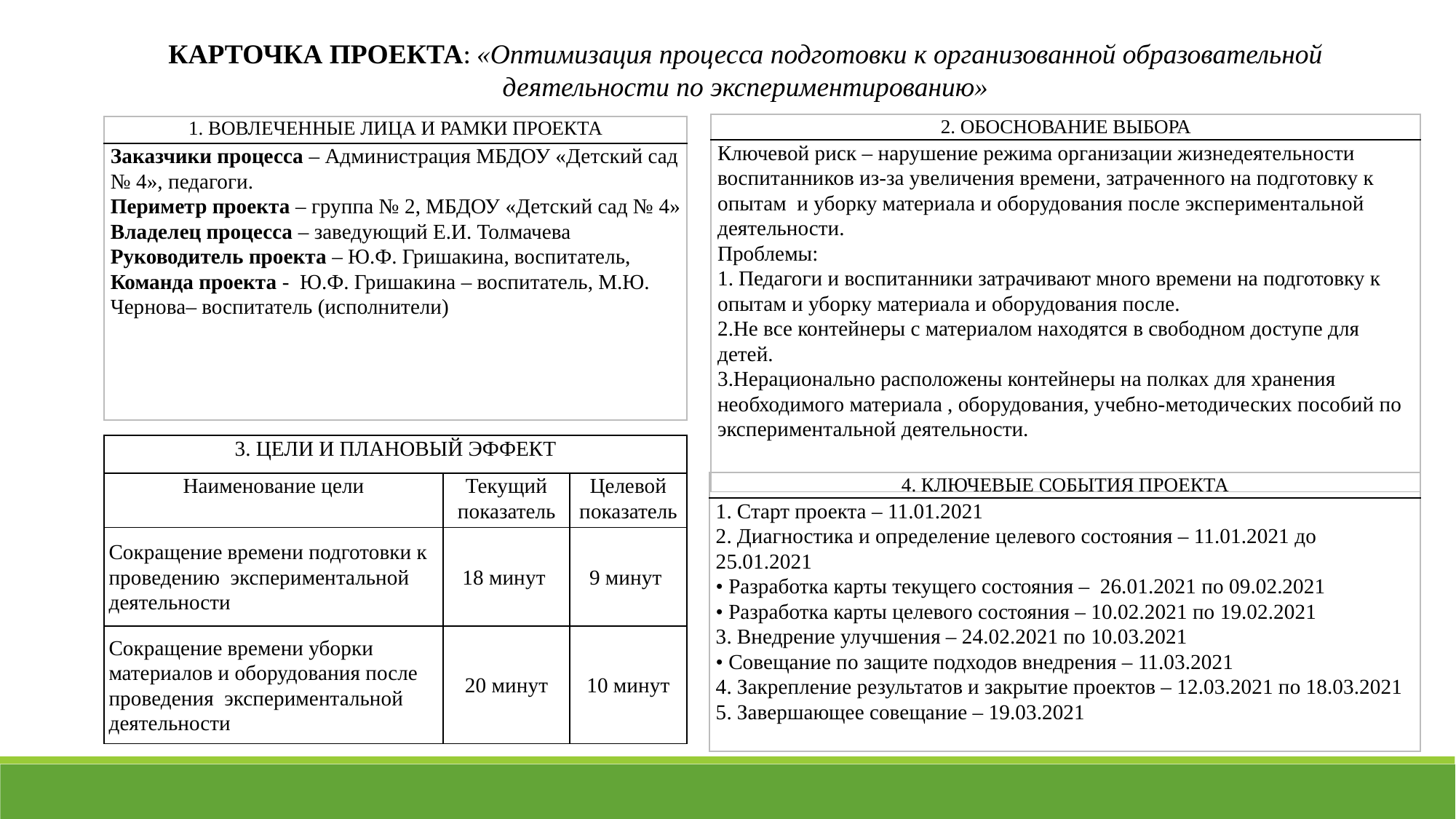

КАРТОЧКА ПРОЕКТА: «Оптимизация процесса подготовки к организованной образовательной деятельности по экспериментированию»
| 2. ОБОСНОВАНИЕ ВЫБОРА |
| --- |
| Ключевой риск – нарушение режима организации жизнедеятельности воспитанников из-за увеличения времени, затраченного на подготовку к опытам и уборку материала и оборудования после экспериментальной деятельности. Проблемы: 1. Педагоги и воспитанники затрачивают много времени на подготовку к опытам и уборку материала и оборудования после. 2.Не все контейнеры с материалом находятся в свободном доступе для детей. 3.Нерационально расположены контейнеры на полках для хранения необходимого материала , оборудования, учебно-методических пособий по экспериментальной деятельности. |
| 1. ВОВЛЕЧЕННЫЕ ЛИЦА И РАМКИ ПРОЕКТА |
| --- |
| Заказчики процесса – Администрация МБДОУ «Детский сад № 4», педагоги. Периметр проекта – группа № 2, МБДОУ «Детский сад № 4» Владелец процесса – заведующий Е.И. Толмачева Руководитель проекта – Ю.Ф. Гришакина, воспитатель, Команда проекта - Ю.Ф. Гришакина – воспитатель, М.Ю. Чернова– воспитатель (исполнители) |
| 3. ЦЕЛИ И ПЛАНОВЫЙ ЭФФЕКТ |  |  |
| --- | --- | --- |
| Наименование цели | Текущий показатель | Целевой показатель |
| Сокращение времени подготовки к проведению экспериментальной деятельности | 18 минут | 9 минут |
| Сокращение времени уборки материалов и оборудования после проведения экспериментальной деятельности | 20 минут | 10 минут |
| 4. КЛЮЧЕВЫЕ СОБЫТИЯ ПРОЕКТА |
| --- |
| 1. Старт проекта – 11.01.2021 2. Диагностика и определение целевого состояния – 11.01.2021 до 25.01.2021 • Разработка карты текущего состояния – 26.01.2021 по 09.02.2021 • Разработка карты целевого состояния – 10.02.2021 по 19.02.2021 3. Внедрение улучшения – 24.02.2021 по 10.03.2021 • Совещание по защите подходов внедрения – 11.03.2021 4. Закрепление результатов и закрытие проектов – 12.03.2021 по 18.03.2021 5. Завершающее совещание – 19.03.2021 |